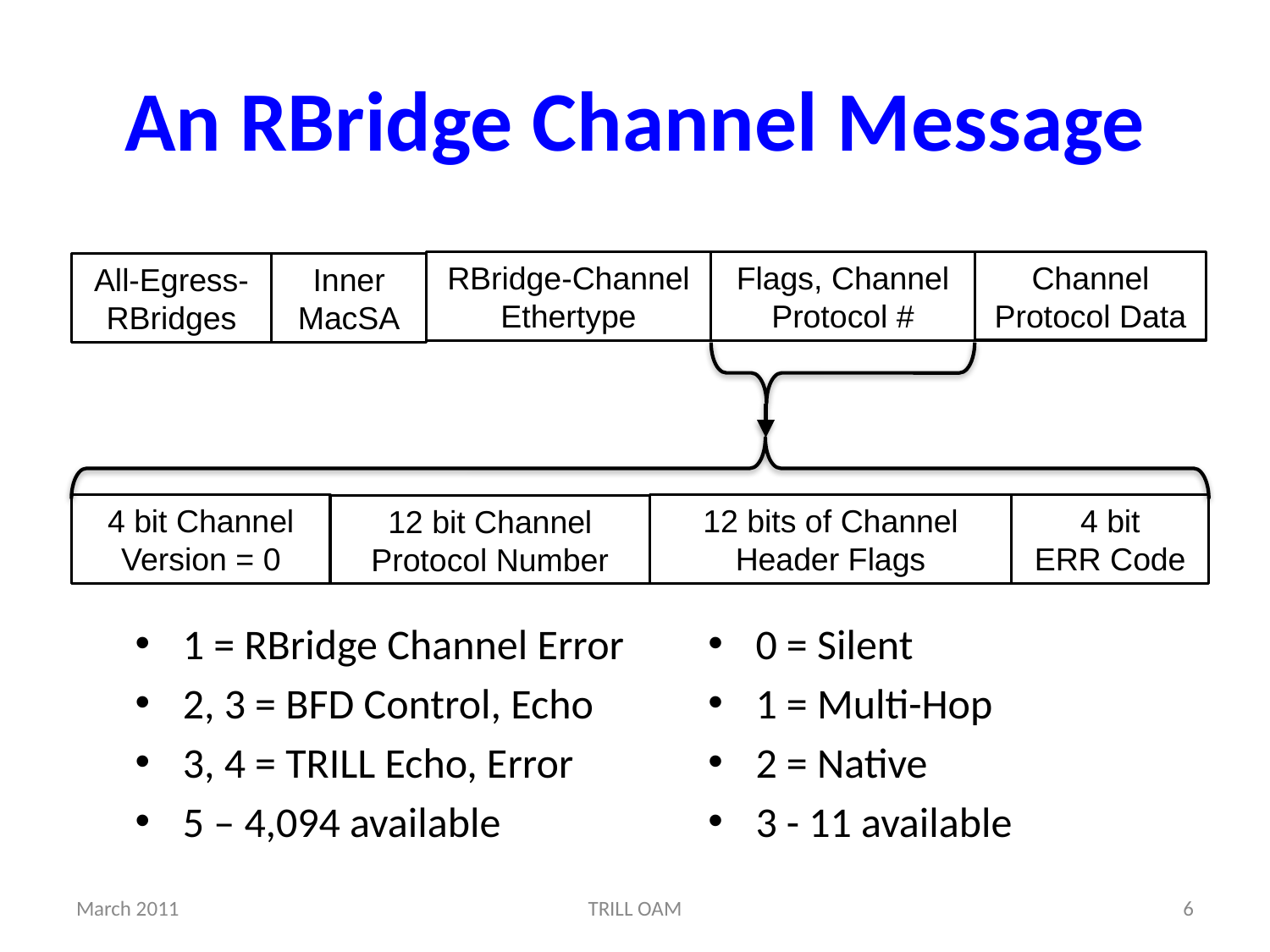

# An RBridge Channel Message

Channel Protocol Data
RBridge-Channel
Ethertype
Flags, Channel Protocol #
Inner
MacSA
All-Egress-
RBridges
4 bit Channel
Version = 0
12 bits of Channel
Header Flags
4 bit
ERR Code
12 bit Channel
Protocol Number
1 = RBridge Channel Error
2, 3 = BFD Control, Echo
3, 4 = TRILL Echo, Error
5 – 4,094 available
0 = Silent
1 = Multi-Hop
2 = Native
3 - 11 available
March 2011
TRILL OAM
6